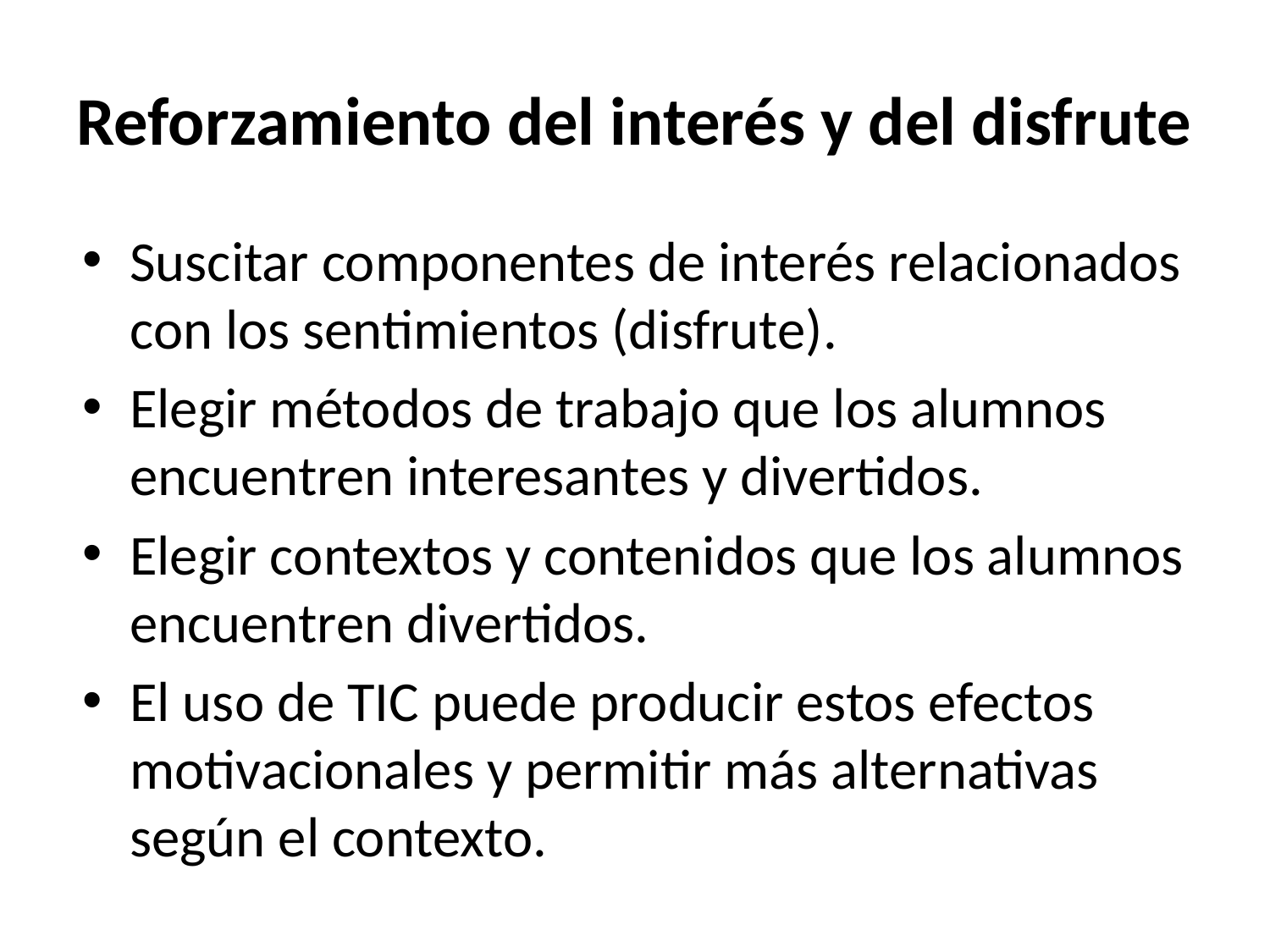

# Reforzamiento del interés y del disfrute
Suscitar componentes de interés relacionados con los sentimientos (disfrute).
Elegir métodos de trabajo que los alumnos encuentren interesantes y divertidos.
Elegir contextos y contenidos que los alumnos encuentren divertidos.
El uso de TIC puede producir estos efectos motivacionales y permitir más alternativas según el contexto.